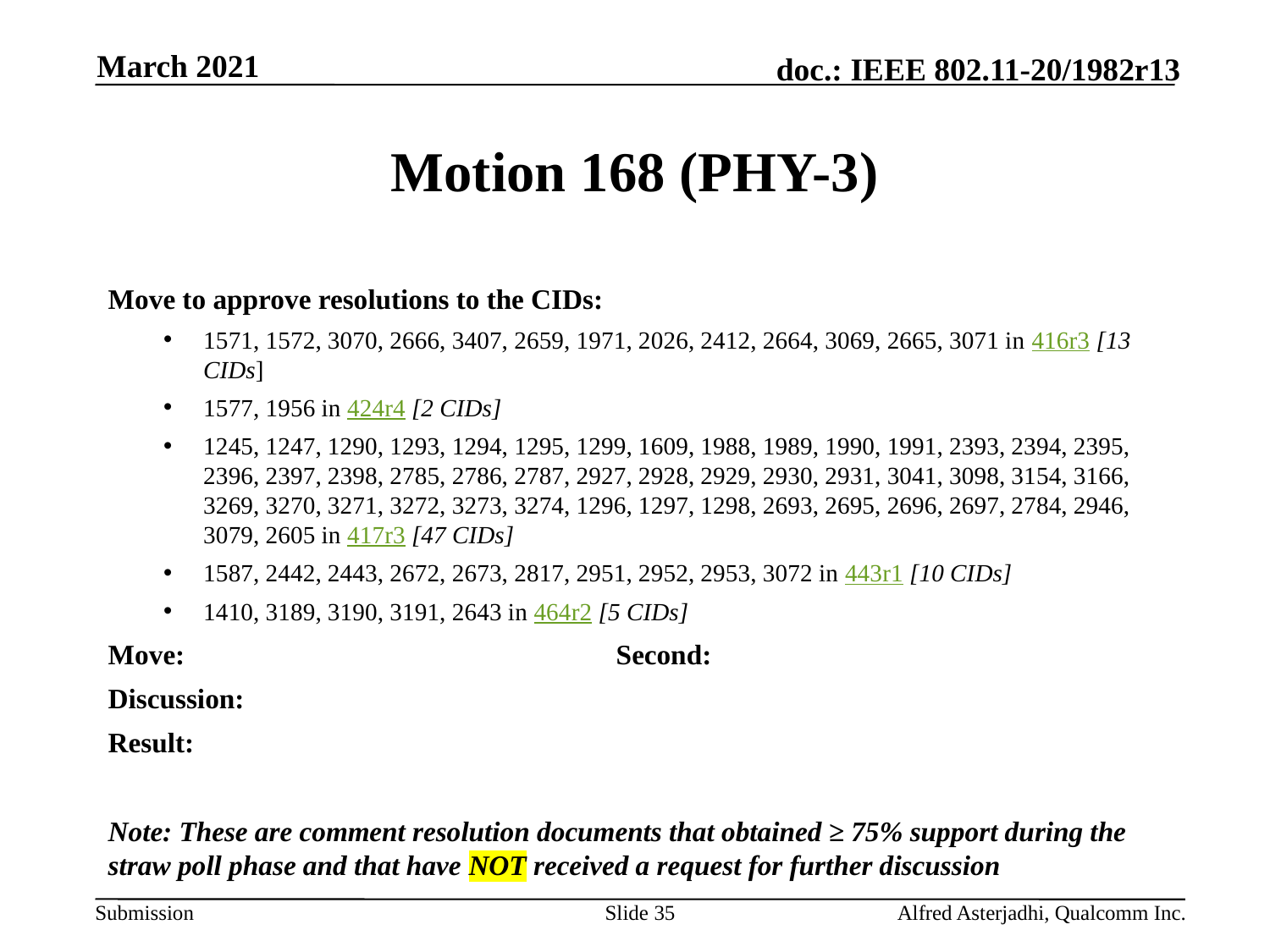

March 2021
# Motion 168 (PHY-3)
Move to approve resolutions to the CIDs:
1571, 1572, 3070, 2666, 3407, 2659, 1971, 2026, 2412, 2664, 3069, 2665, 3071 in 416r3 [13 CIDs]
1577, 1956 in 424r4 [2 CIDs]
1245, 1247, 1290, 1293, 1294, 1295, 1299, 1609, 1988, 1989, 1990, 1991, 2393, 2394, 2395, 2396, 2397, 2398, 2785, 2786, 2787, 2927, 2928, 2929, 2930, 2931, 3041, 3098, 3154, 3166, 3269, 3270, 3271, 3272, 3273, 3274, 1296, 1297, 1298, 2693, 2695, 2696, 2697, 2784, 2946, 3079, 2605 in 417r3 [47 CIDs]
1587, 2442, 2443, 2672, 2673, 2817, 2951, 2952, 2953, 3072 in 443r1 [10 CIDs]
1410, 3189, 3190, 3191, 2643 in 464r2 [5 CIDs]
Move: 				Second:
Discussion:
Result:

Note: These are comment resolution documents that obtained ≥ 75% support during the straw poll phase and that have NOT received a request for further discussion
Slide 35
Alfred Asterjadhi, Qualcomm Inc.